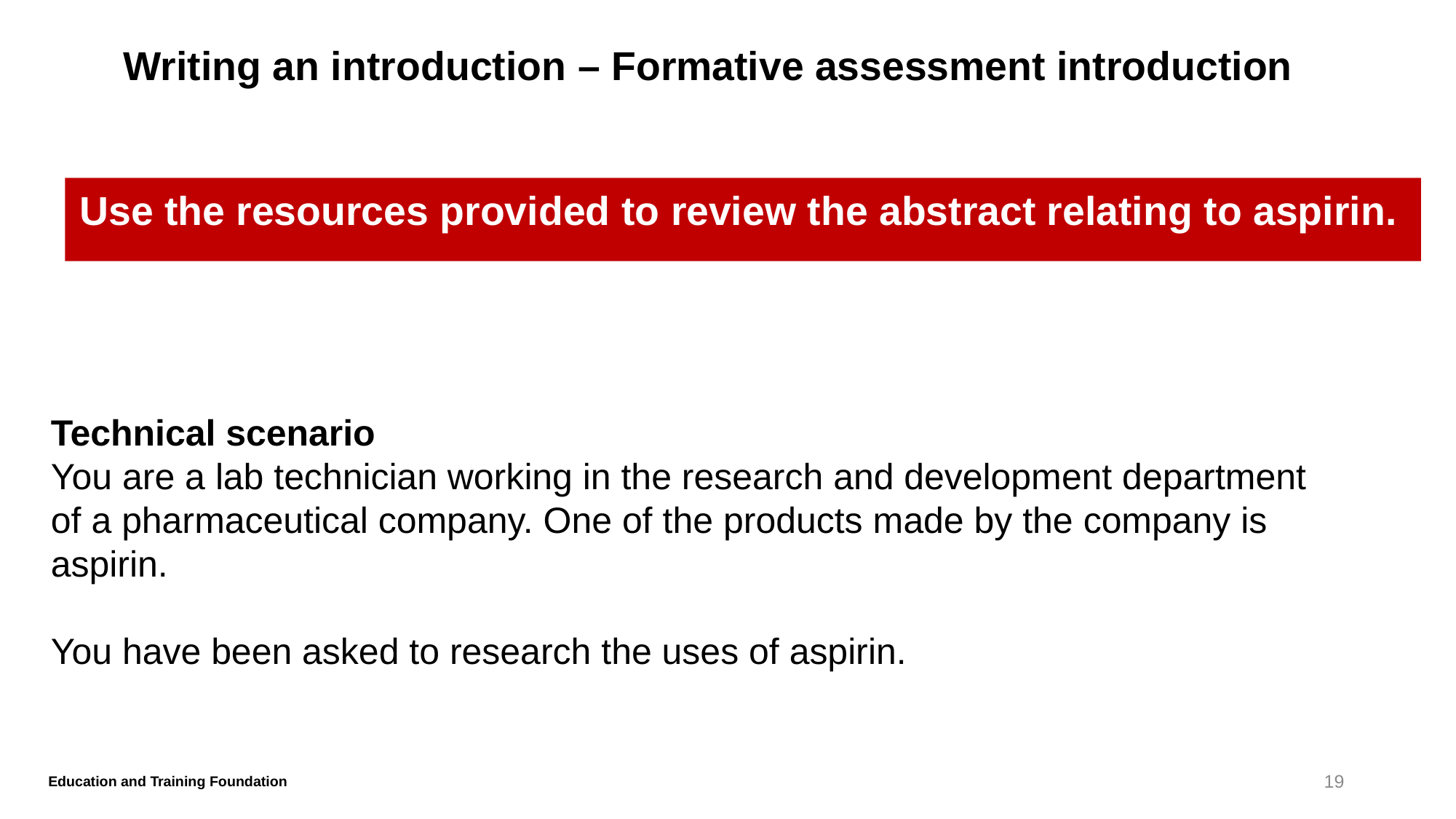

# Writing an introduction – Formative assessment introduction
Use the resources provided to review the abstract relating to aspirin.

Technical scenario
You are a lab technician working in the research and development department of a pharmaceutical company. One of the products made by the company is aspirin.

You have been asked to research the uses of aspirin.

19
Education and Training Foundation